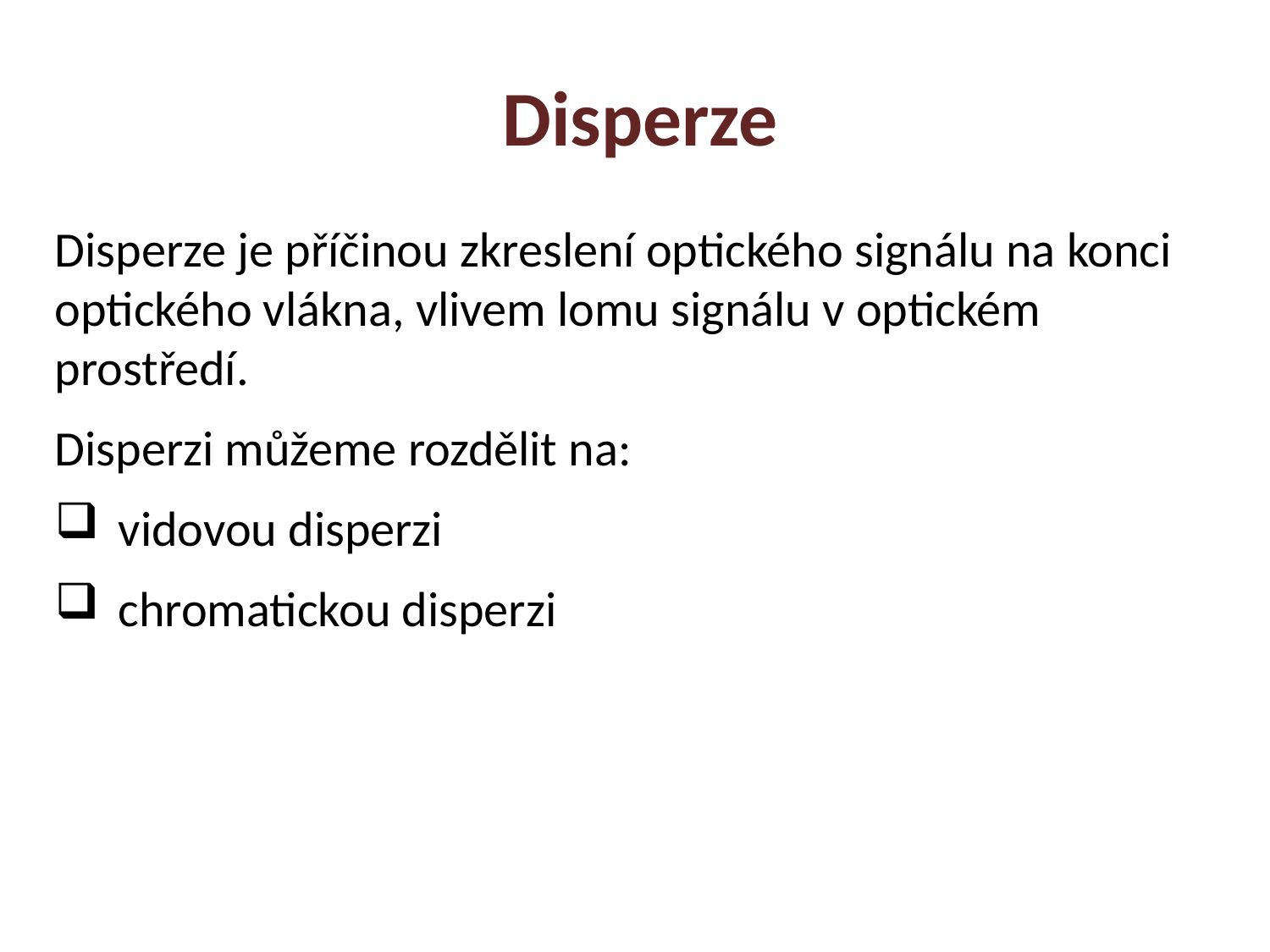

Disperze
Disperze je příčinou zkreslení optického signálu na konci optického vlákna, vlivem lomu signálu v optickém prostředí.
Disperzi můžeme rozdělit na:
vidovou disperzi
chromatickou disperzi